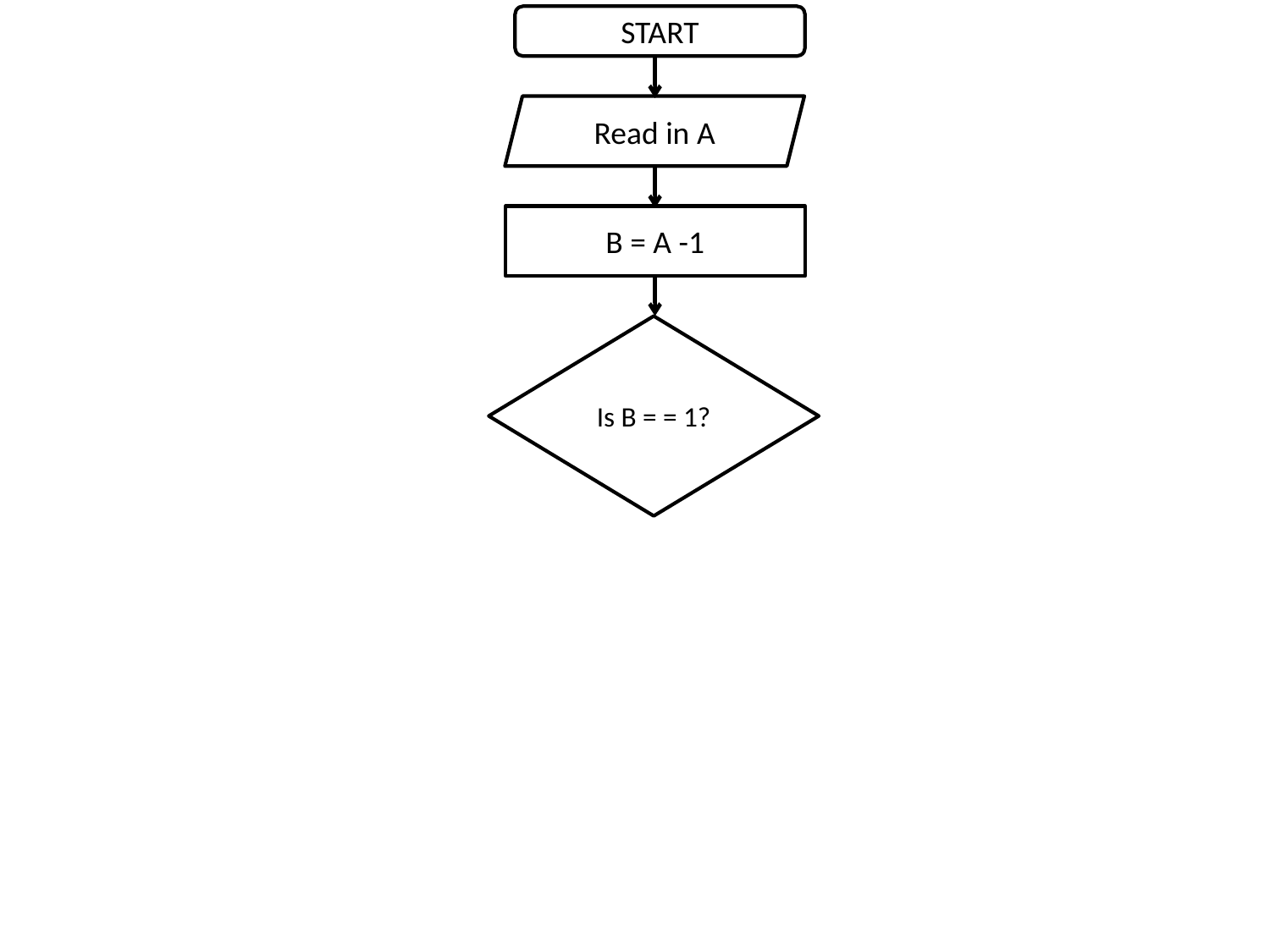

START
Read in A
B = A -1
Is B = = 1?